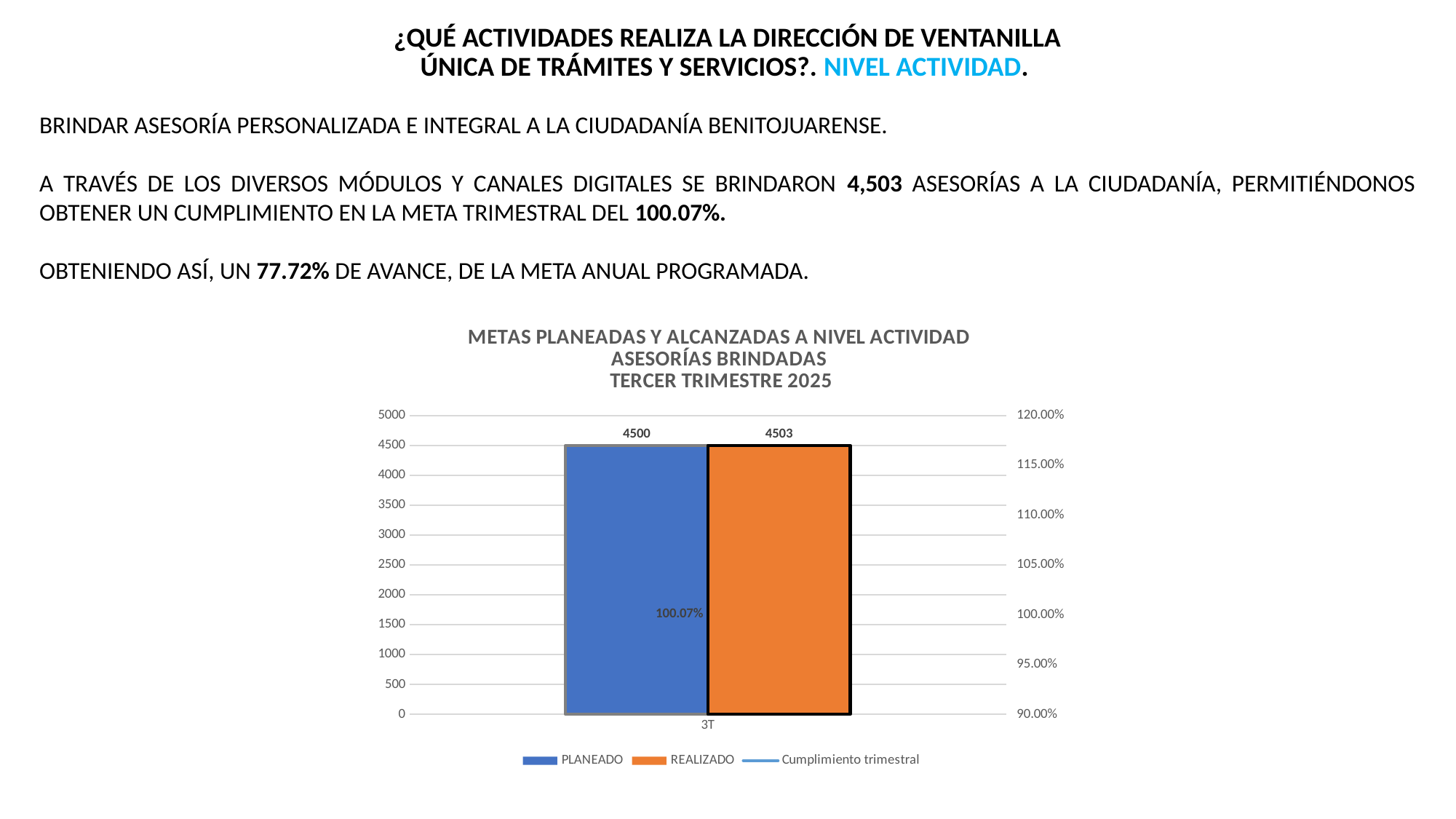

¿QUÉ ACTIVIDADES REALIZA LA DIRECCIÓN DE VENTANILLA ÚNICA DE TRÁMITES Y SERVICIOS?. NIVEL ACTIVIDAD.
BRINDAR ASESORÍA PERSONALIZADA E INTEGRAL A LA CIUDADANÍA BENITOJUARENSE.

A TRAVÉS DE LOS DIVERSOS MÓDULOS Y CANALES DIGITALES SE BRINDARON 4,503 ASESORÍAS A LA CIUDADANÍA, PERMITIÉNDONOS OBTENER UN CUMPLIMIENTO EN LA META TRIMESTRAL DEL 100.07%.

OBTENIENDO ASÍ, UN 77.72% DE AVANCE, DE LA META ANUAL PROGRAMADA.

### Chart: METAS PLANEADAS Y ALCANZADAS A NIVEL ACTIVIDAD
ASESORÍAS BRINDADAS
TERCER TRIMESTRE 2025

| Category | PLANEADO | REALIZADO | Cumplimiento trimestral |
|---|---|---|---|
| 3T | 4500.0 | 4503.0 | 1.0006666666666666 |